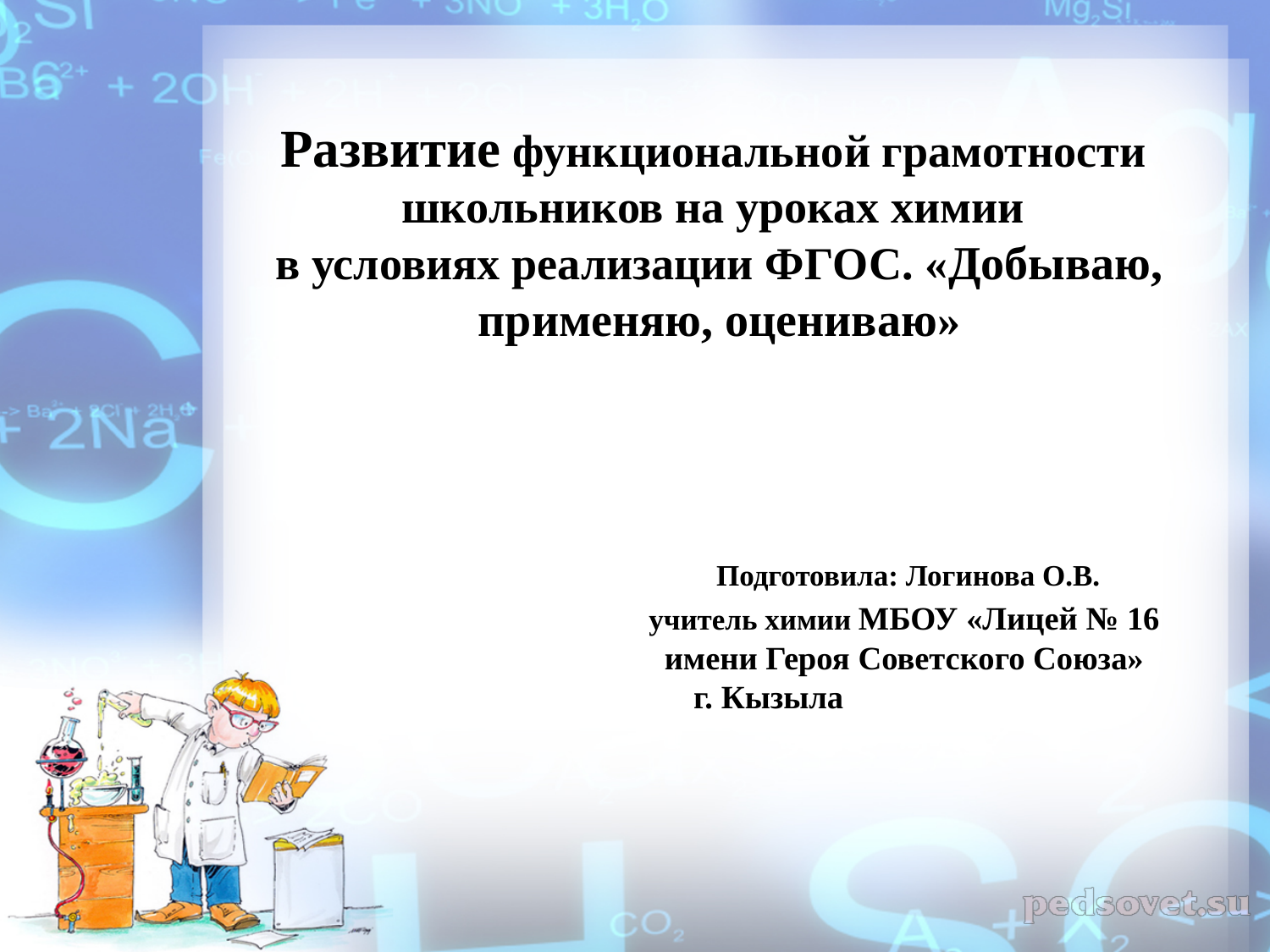

# Развитие функциональной грамотности школьников на уроках химии в условиях реализации ФГОС. «Добываю, применяю, оцениваю» Подготовила: Логинова О.В. учитель химии МБОУ «Лицей № 16 имени Героя Советского Союза» г. Кызыла